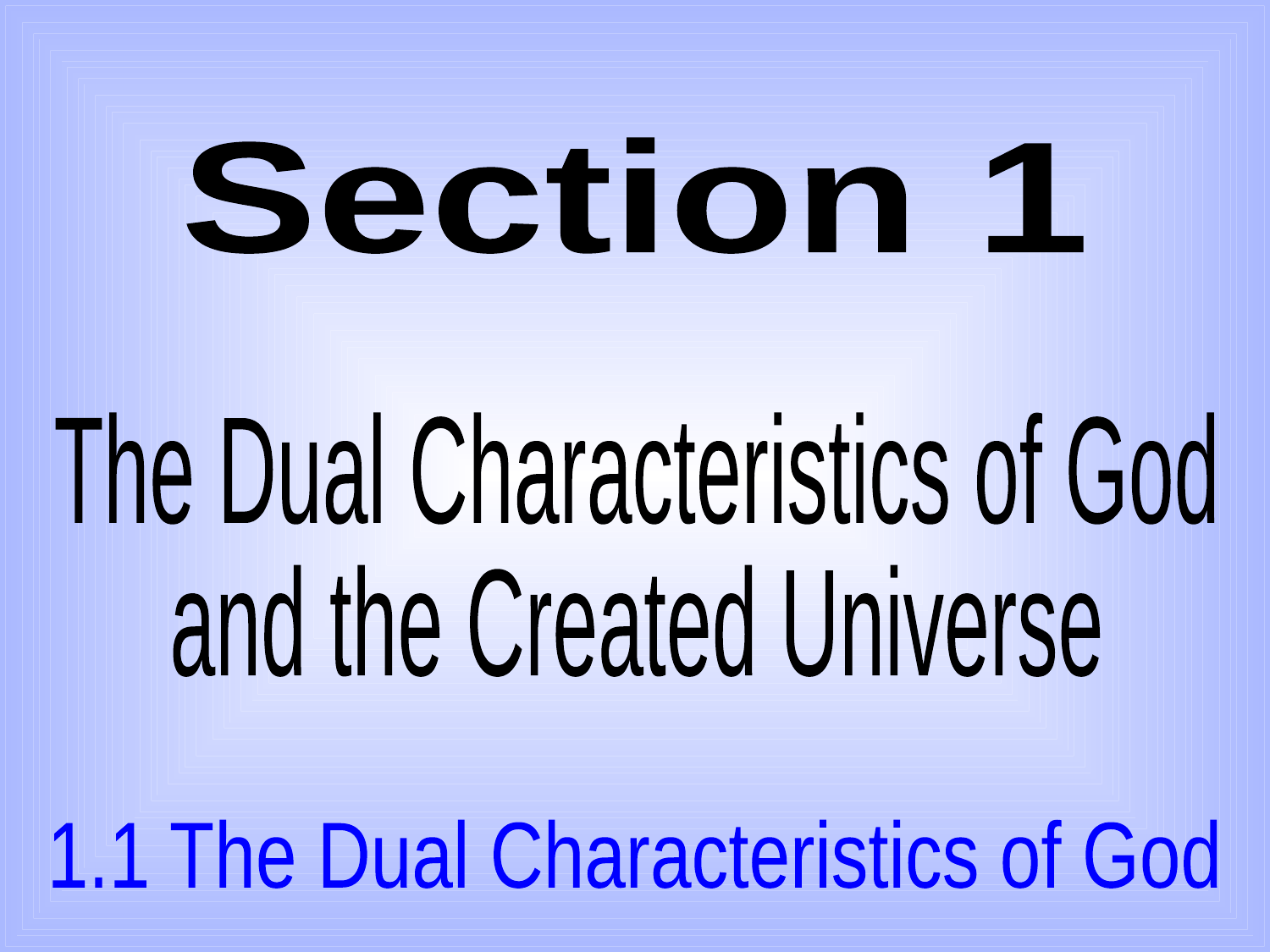

Section 1
The Dual Characteristics of God
and the Created Universe
1.1 The Dual Characteristics of God